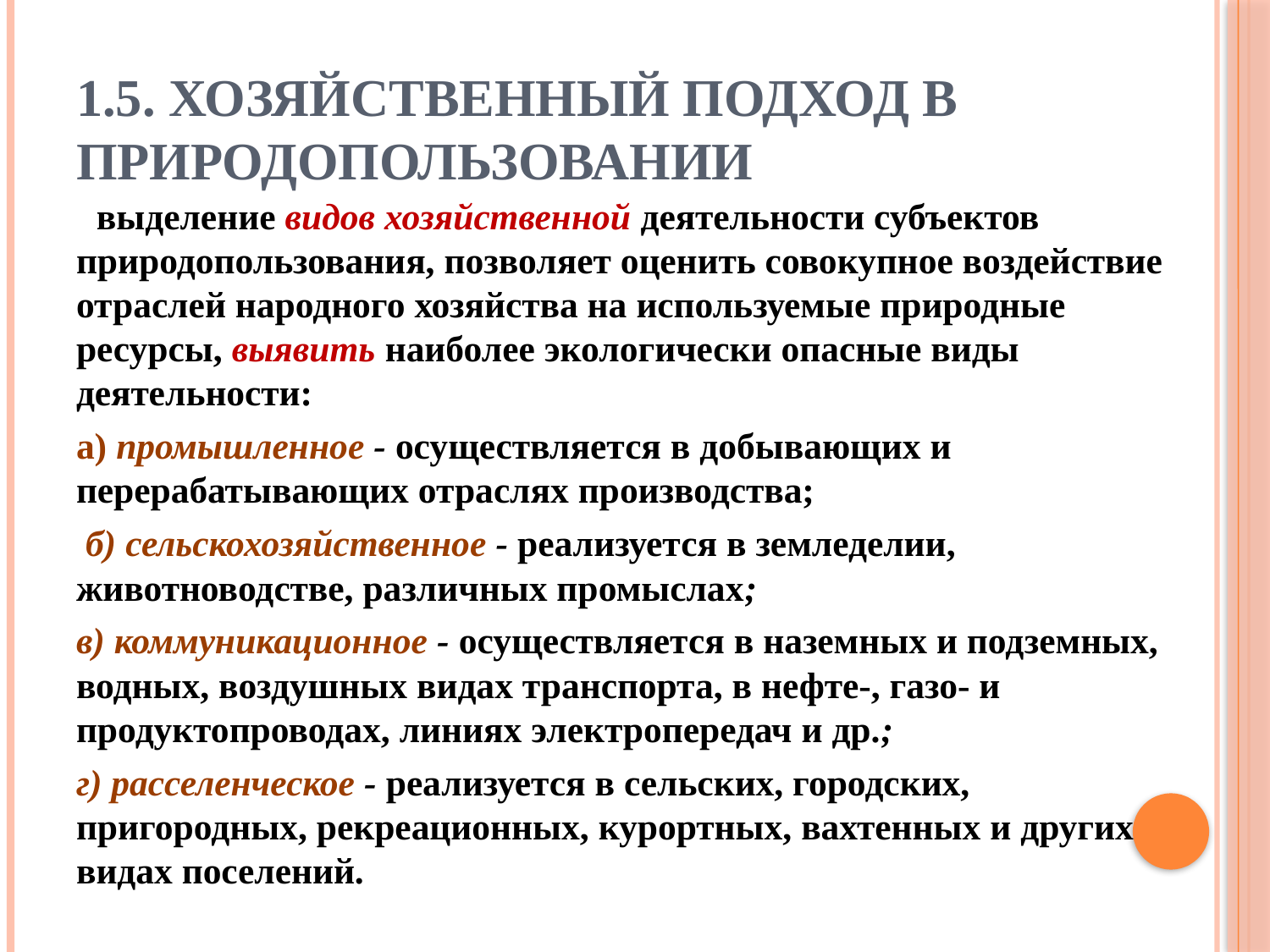

1.5. ХОЗЯЙСТВЕННЫЙ ПОДХОД В ПРИРОДОПОЛЬЗОВАНИИ
  выделение видов хозяйственной деятельности субъектов природопользования, позволяет оценить совокупное воздействие отраслей народного хозяйства на используемые природные ресурсы, выявить наиболее экологически опасные виды деятельности:
а) промышленное - осуществляется в добывающих и перерабатывающих отраслях производства;
 б) сельскохозяйственное - реализуется в земледелии, животноводстве, различных промыслах;
в) коммуникационное - осуществляется в наземных и подземных, водных, воздушных видах транспорта, в нефте-, газо- и продуктопроводах, линиях электропередач и др.;
г) расселенческое - реализуется в сельских, городских, пригородных, рекреационных, курортных, вахтенных и других видах поселений.